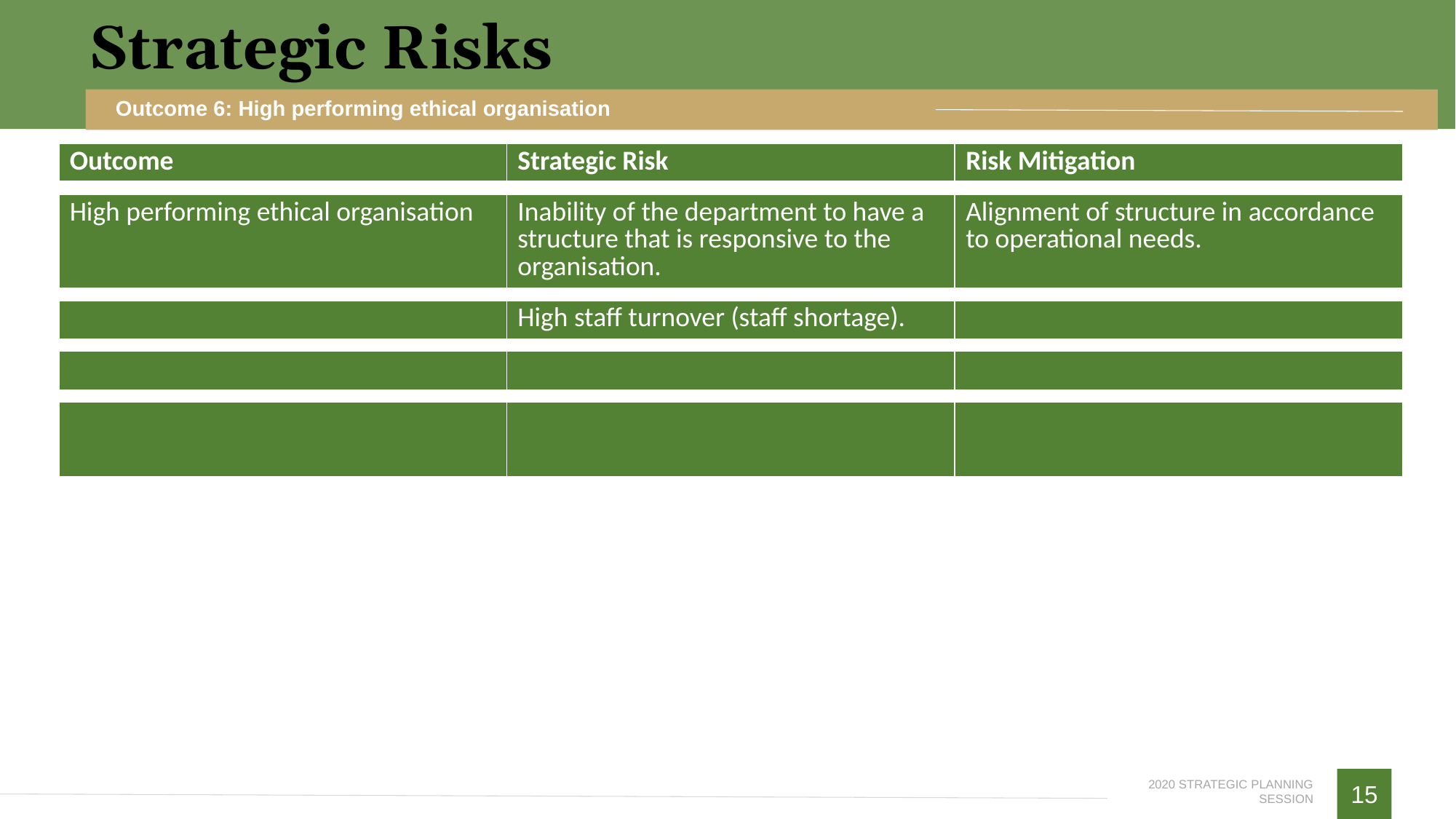

Strategic Risks

Outcome 6: High performing ethical organisation
| Outcome | Strategic Risk | Risk Mitigation |
| --- | --- | --- |
|  |  |  |
| High performing ethical organisation | Inability of the department to have a structure that is responsive to the organisation. | Alignment of structure in accordance to operational needs. |
|  |  |  |
|  | High staff turnover (staff shortage). |  |
|  |  |  |
|  |  |  |
|  |  |  |
|  |  |  |